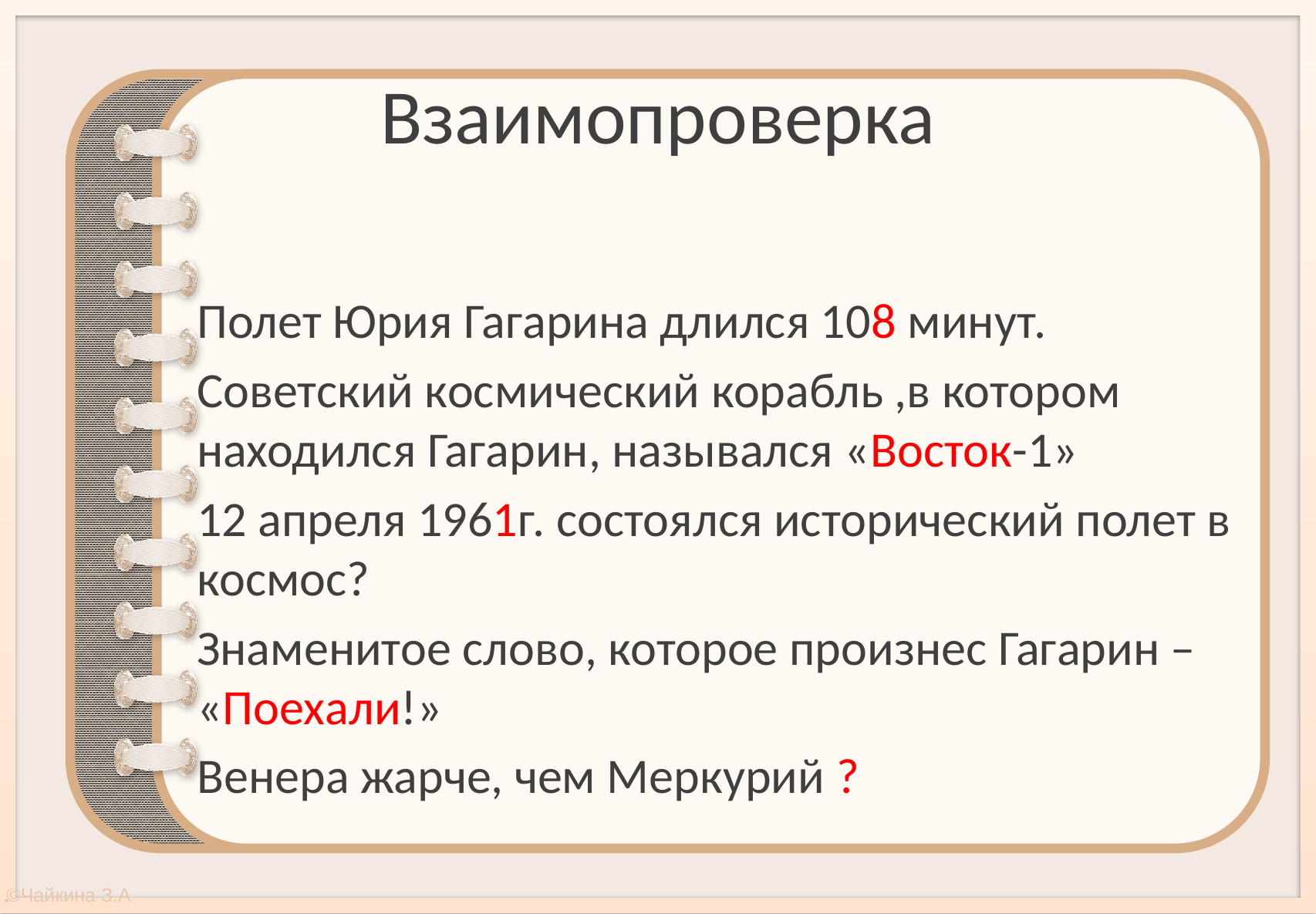

# Взаимопроверка

Полет Юрия Гагарина длился 108 минут.
Советский космический корабль ,в котором находился Гагарин, назывался «Восток-1»
12 апреля 1961г. состоялся исторический полет в космос?
Знаменитое слово, которое произнес Гагарин – «Поехали!»
Венера жарче, чем Меркурий ?